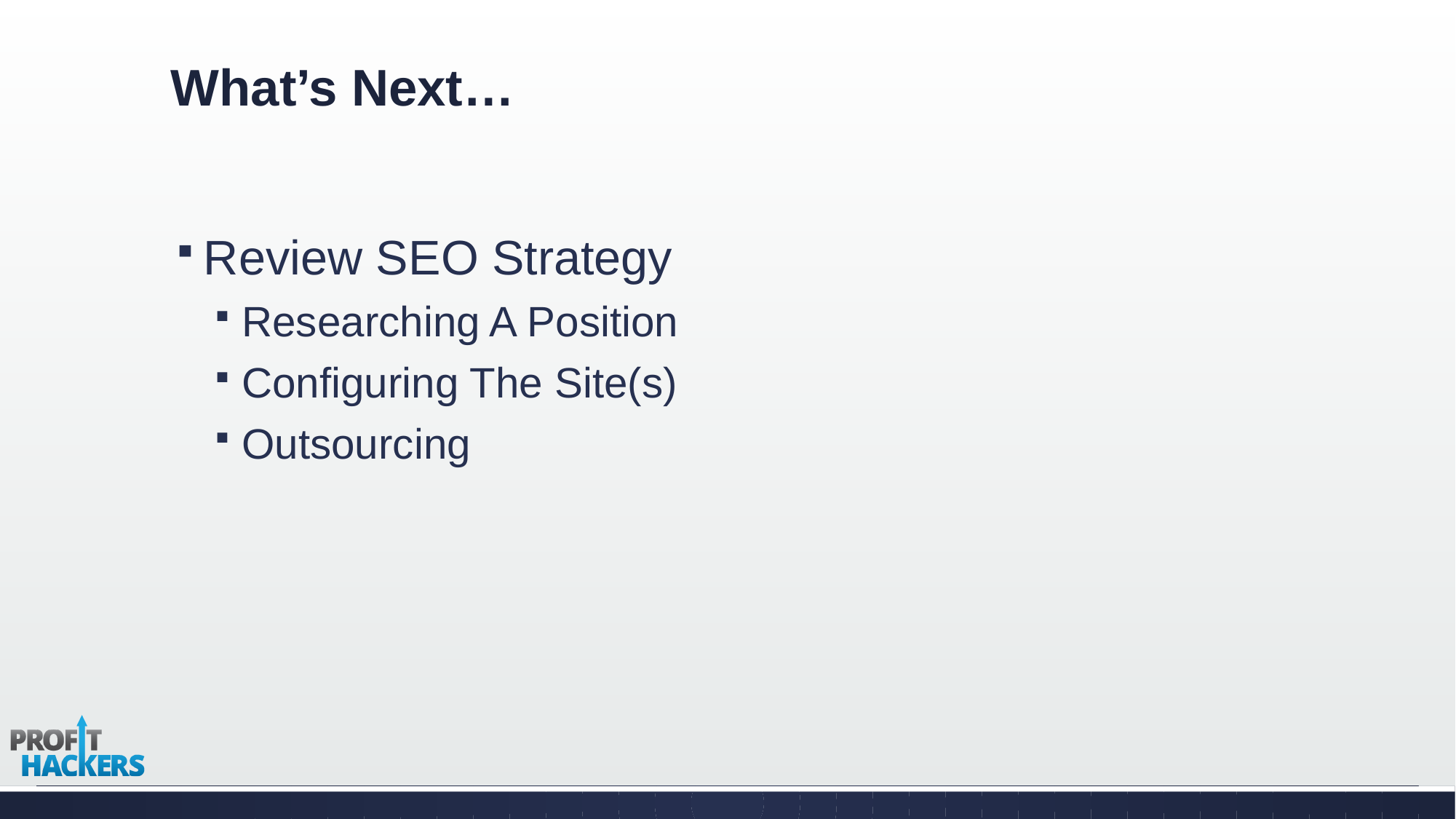

# What’s Next…
Review SEO Strategy
Researching A Position
Configuring The Site(s)
Outsourcing